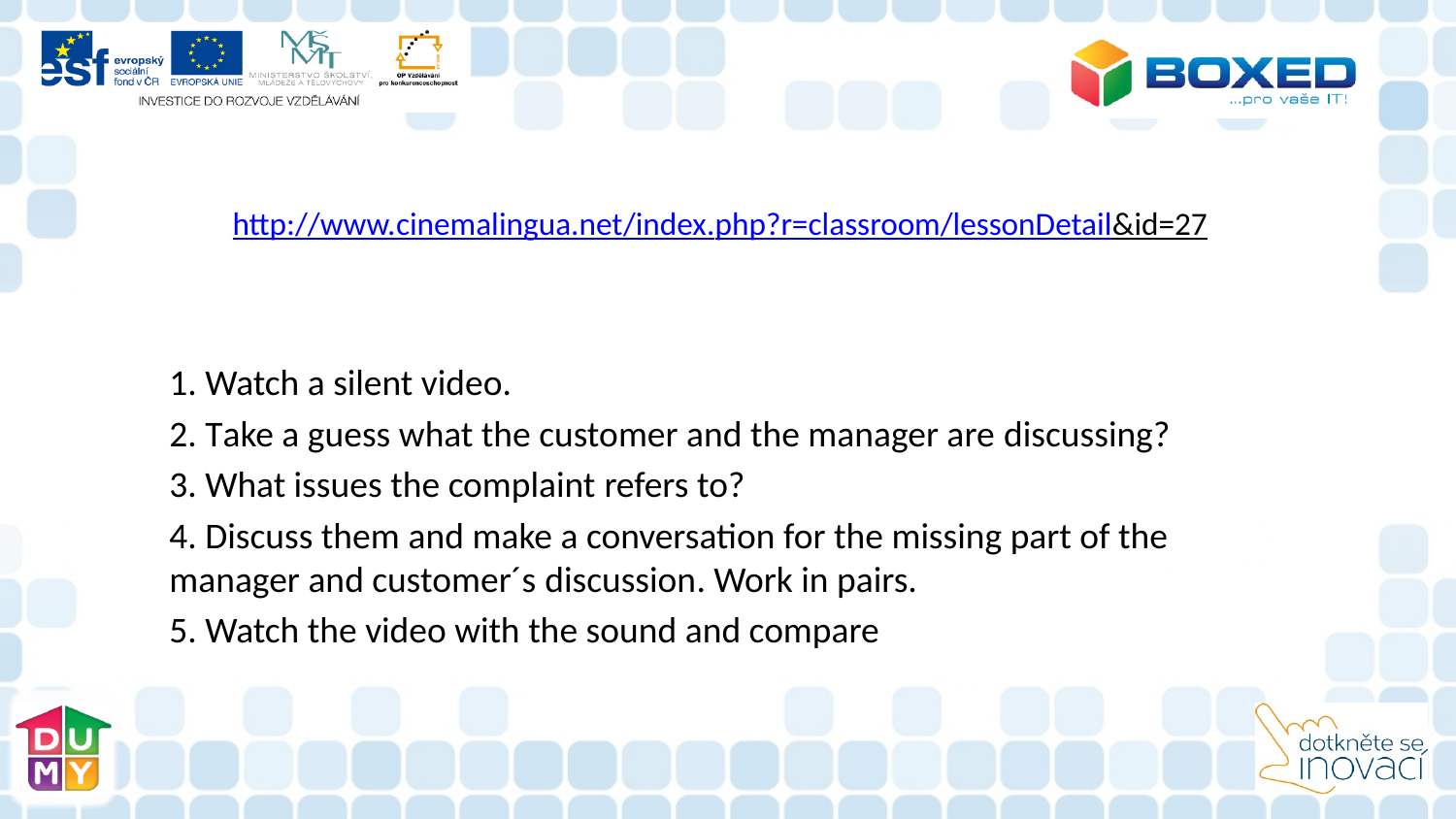

# http://www.cinemalingua.net/index.php?r=classroom/lessonDetail&id=27
1. Watch a silent video.
2. Take a guess what the customer and the manager are discussing?
3. What issues the complaint refers to?
4. Discuss them and make a conversation for the missing part of the manager and customer´s discussion. Work in pairs.
5. Watch the video with the sound and compare